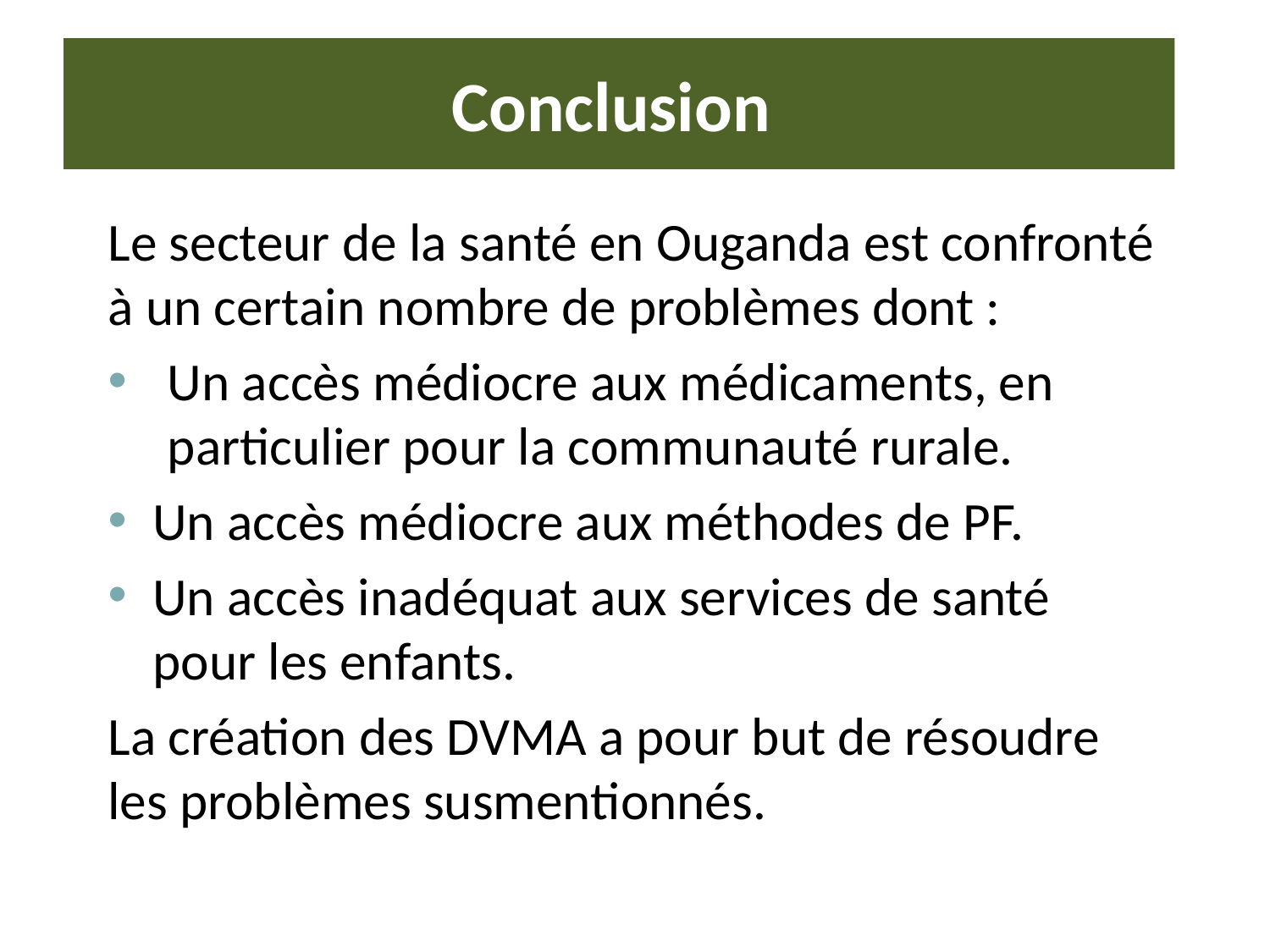

# Conclusion
Le secteur de la santé en Ouganda est confronté à un certain nombre de problèmes dont :
Un accès médiocre aux médicaments, en particulier pour la communauté rurale.
Un accès médiocre aux méthodes de PF.
Un accès inadéquat aux services de santé pour les enfants.
La création des DVMA a pour but de résoudre les problèmes susmentionnés.